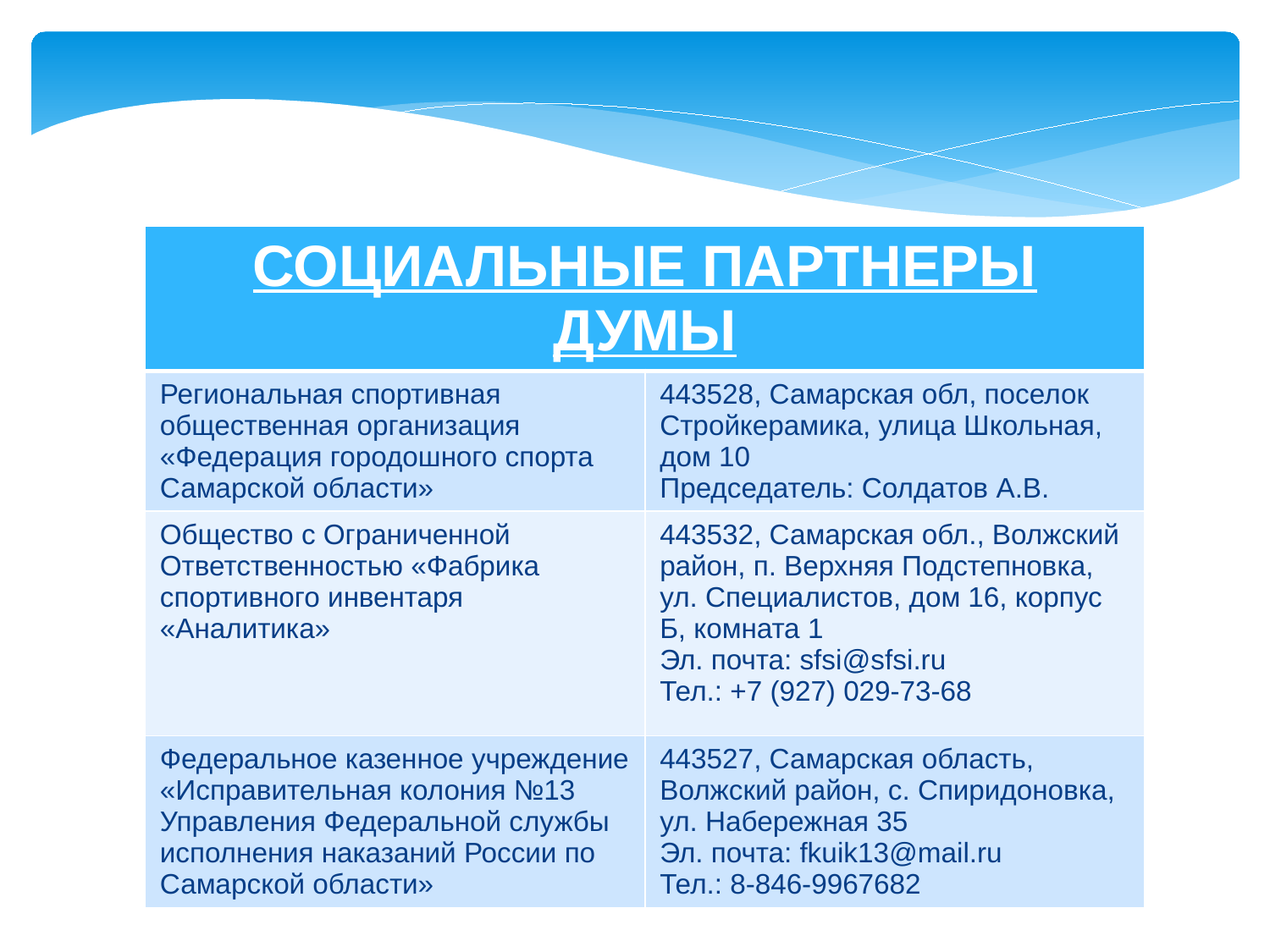

| СОЦИАЛЬНЫЕ ПАРТНЕРЫ ДУМЫ |  |
| --- | --- |
| Региональная спортивная общественная организация «Федерация городошного спорта Самарской области» | 443528, Самарская обл, поселок Стройкерамика, улица Школьная, дом 10 Председатель: Солдатов А.В. |
| Общество с Ограниченной Ответственностью «Фабрика спортивного инвентаря «Аналитика» | 443532, Самарская обл., Волжский район, п. Верхняя Подстепновка, ул. Специалистов, дом 16, корпус Б, комната 1 Эл. почта: sfsi@sfsi.ru Тел.: +7 (927) 029-73-68 |
| Федеральное казенное учреждение «Исправительная колония №13 Управления Федеральной службы исполнения наказаний России по Самарской области» | 443527, Самарская область, Волжский район, с. Спиридоновка, ул. Набережная 35 Эл. почта: fkuik13@mail.ru Тел.: 8-846-9967682 |